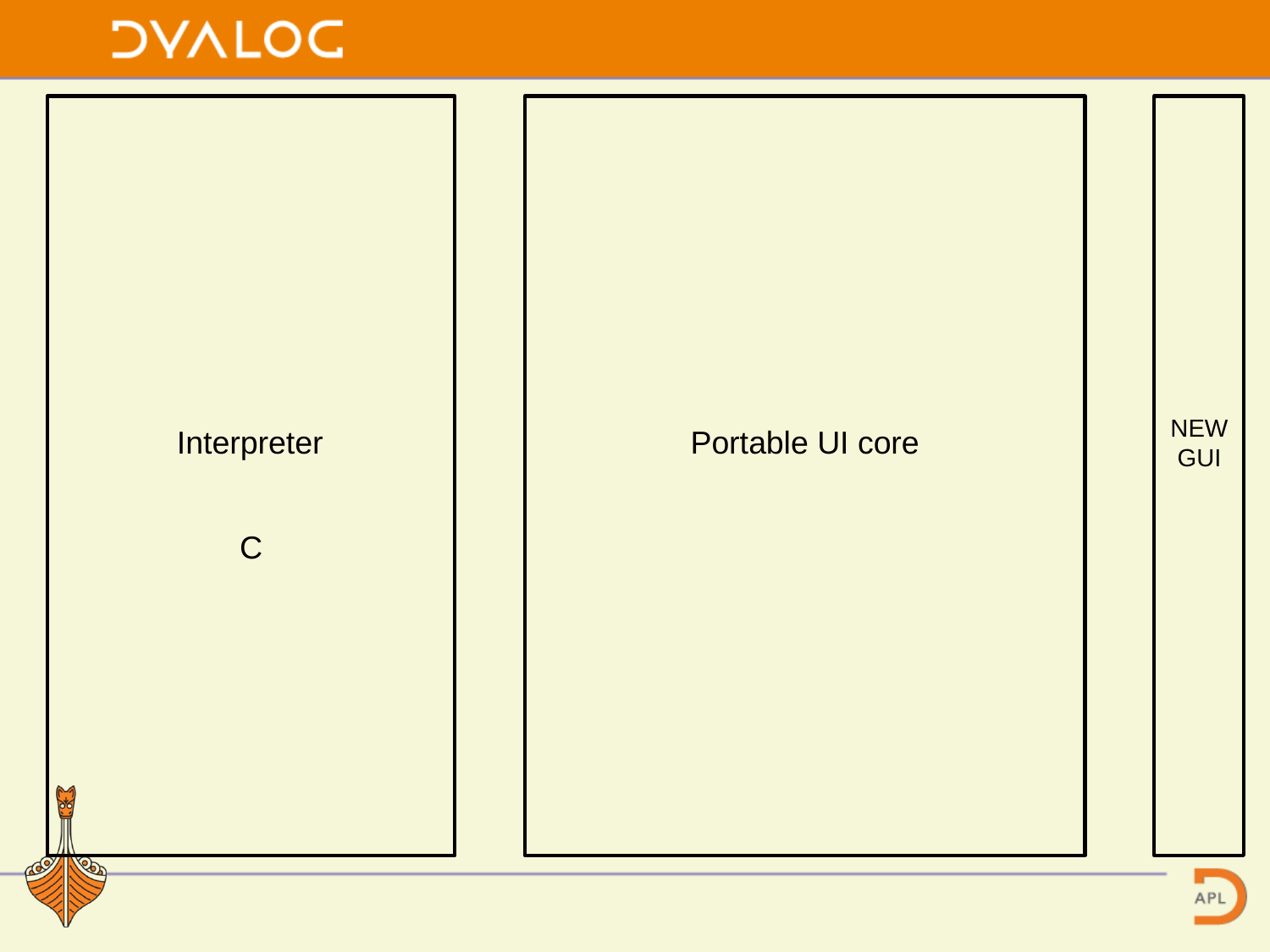

NEW GUI
Interpreter
Portable UI core
C